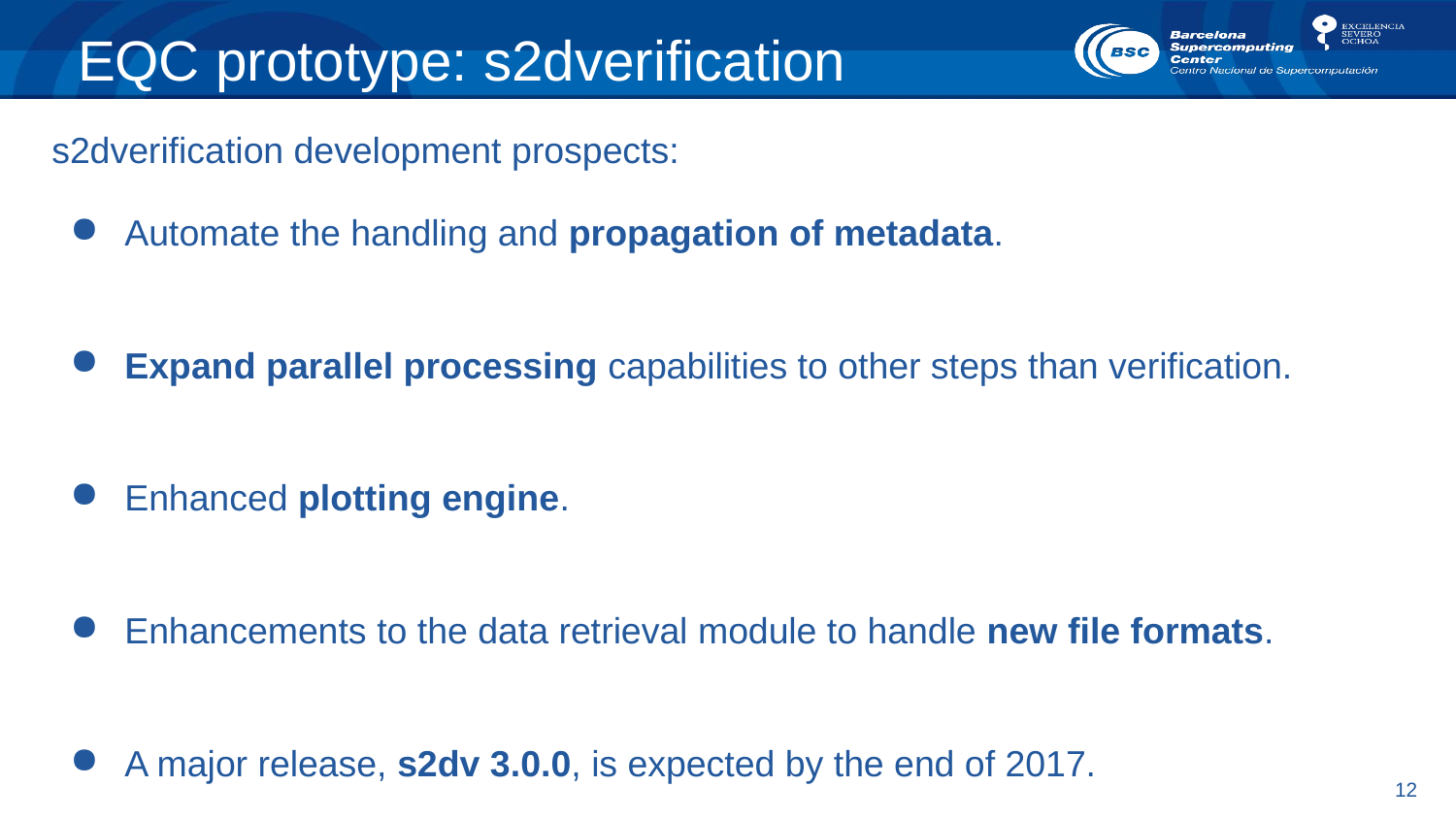

# EQC prototype: s2dverification
s2dverification development prospects:
Automate the handling and propagation of metadata.
Expand parallel processing capabilities to other steps than verification.
Enhanced plotting engine.
Enhancements to the data retrieval module to handle new file formats.
A major release, s2dv 3.0.0, is expected by the end of 2017.